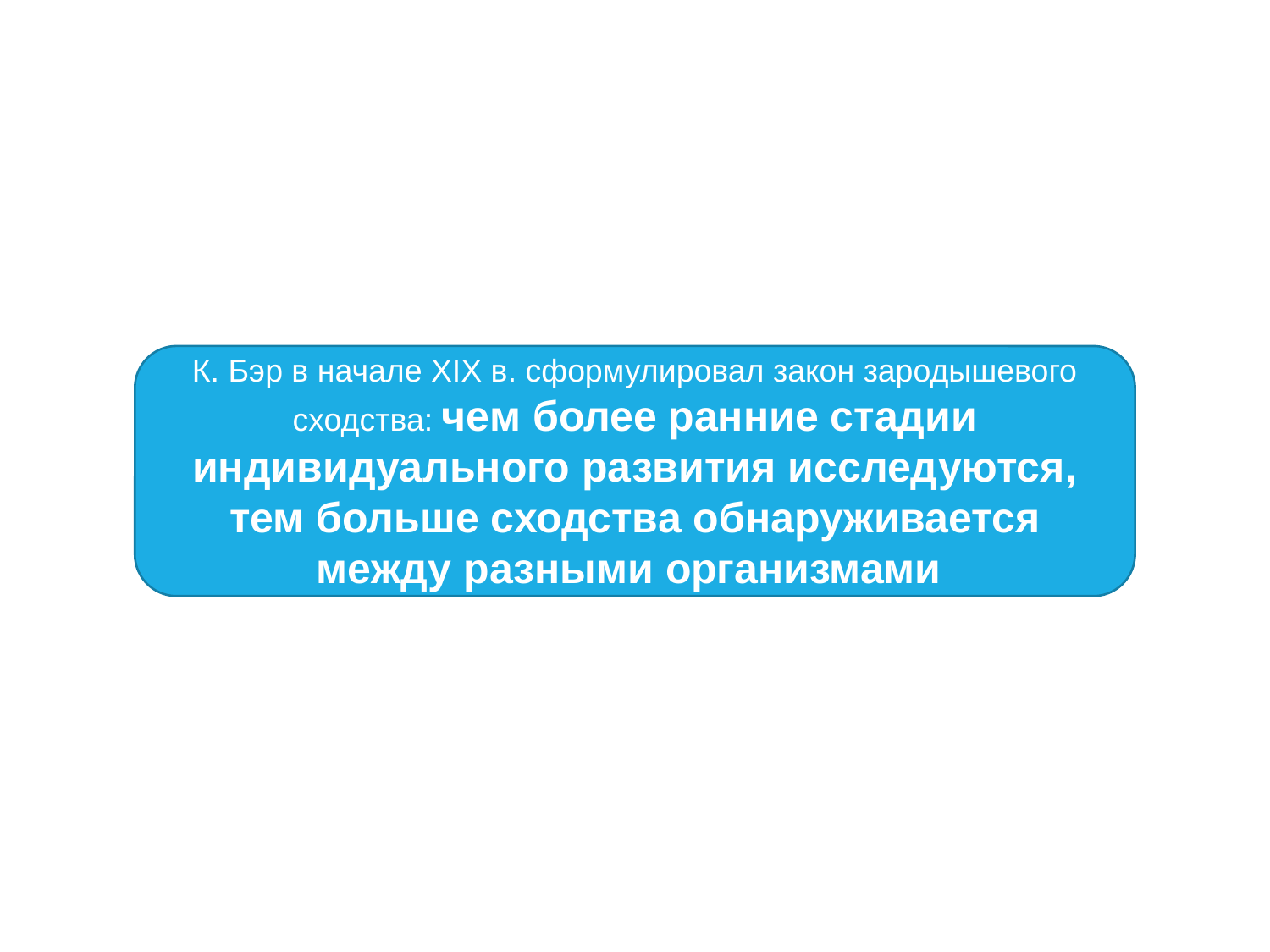

К. Бэр в начале XIX в. сформулировал закон зародышевого сходства: чем более ранние стадии индивидуального развития исследуются, тем больше сходства обнаруживается между разными организмами